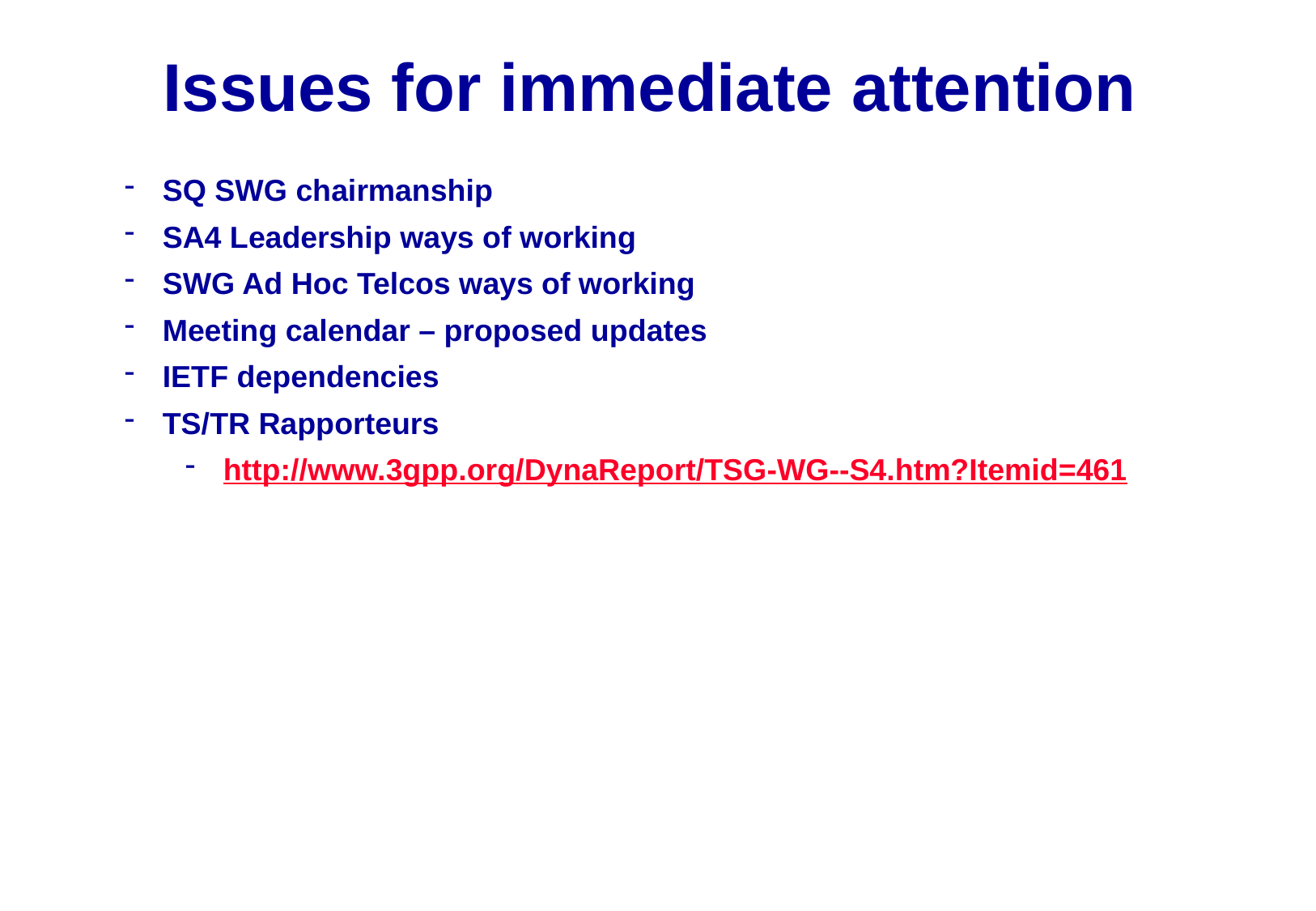

# Issues for immediate attention
SQ SWG chairmanship
SA4 Leadership ways of working
SWG Ad Hoc Telcos ways of working
Meeting calendar – proposed updates
IETF dependencies
TS/TR Rapporteurs
http://www.3gpp.org/DynaReport/TSG-WG--S4.htm?Itemid=461